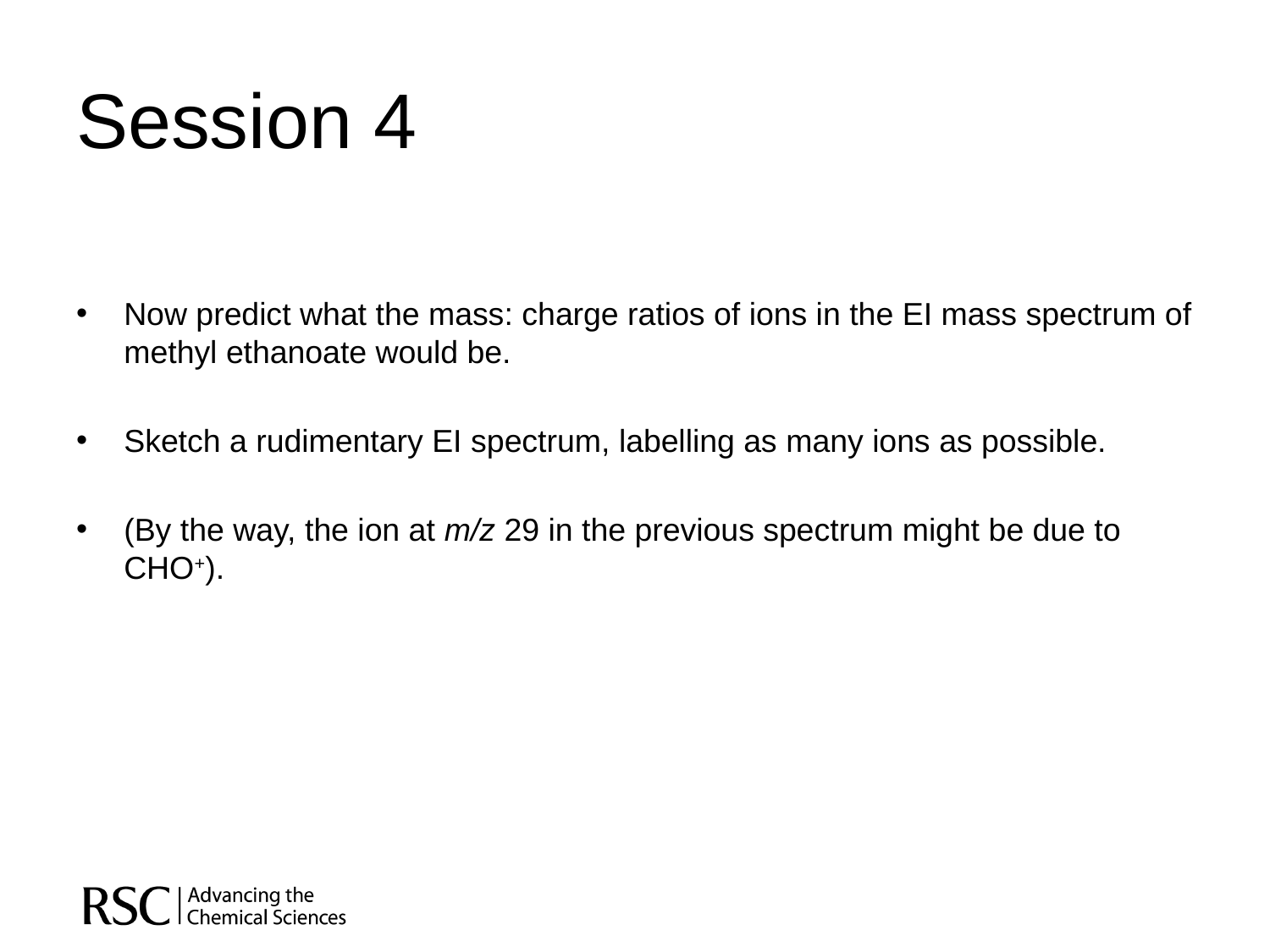

# Session 4
Now predict what the mass: charge ratios of ions in the EI mass spectrum of methyl ethanoate would be.

Sketch a rudimentary EI spectrum, labelling as many ions as possible.

(By the way, the ion at m/z 29 in the previous spectrum might be due to CHO+).